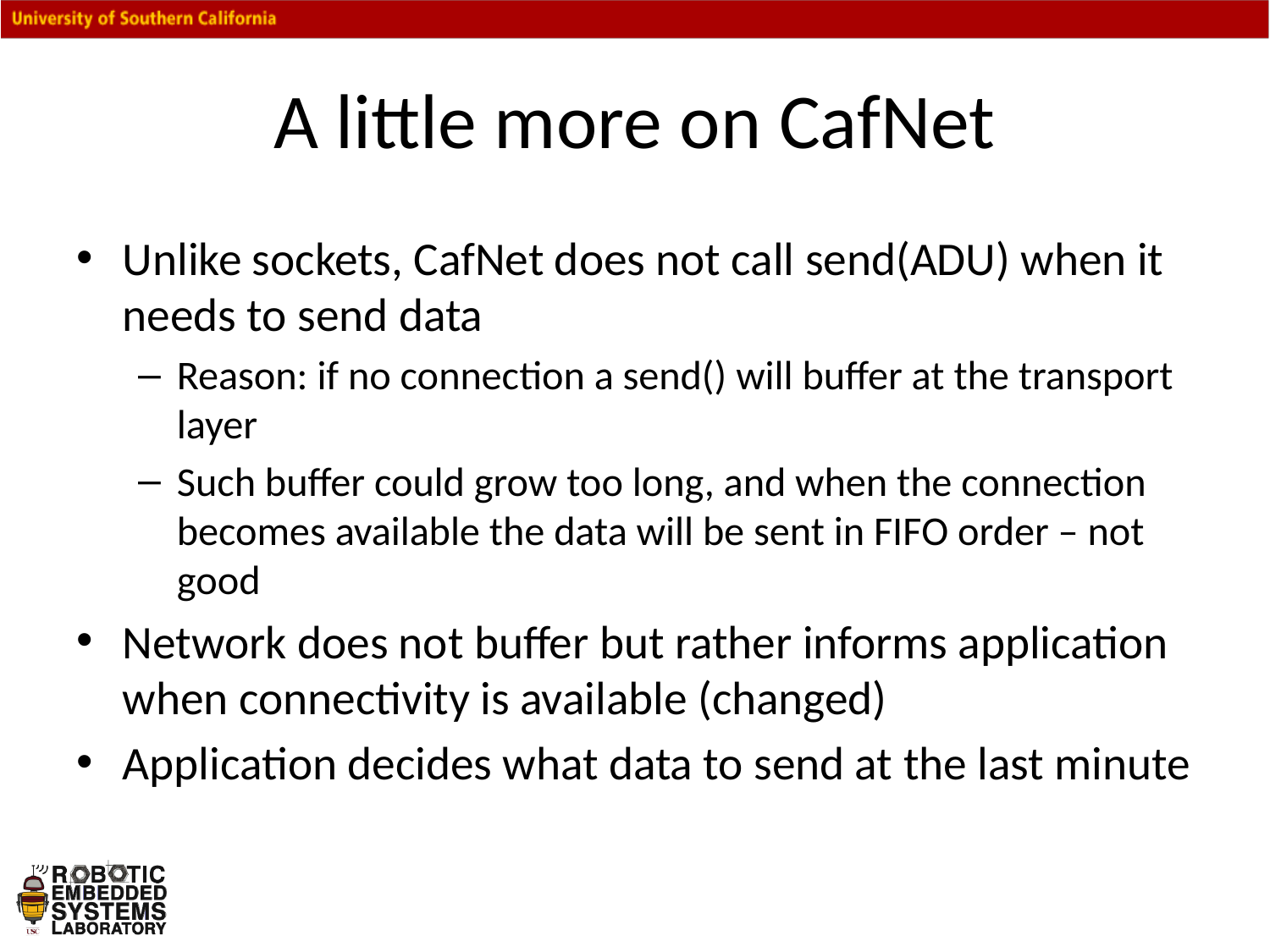

# A little more on CafNet
Unlike sockets, CafNet does not call send(ADU) when it needs to send data
Reason: if no connection a send() will buffer at the transport layer
Such buffer could grow too long, and when the connection becomes available the data will be sent in FIFO order – not good
Network does not buffer but rather informs application when connectivity is available (changed)
Application decides what data to send at the last minute